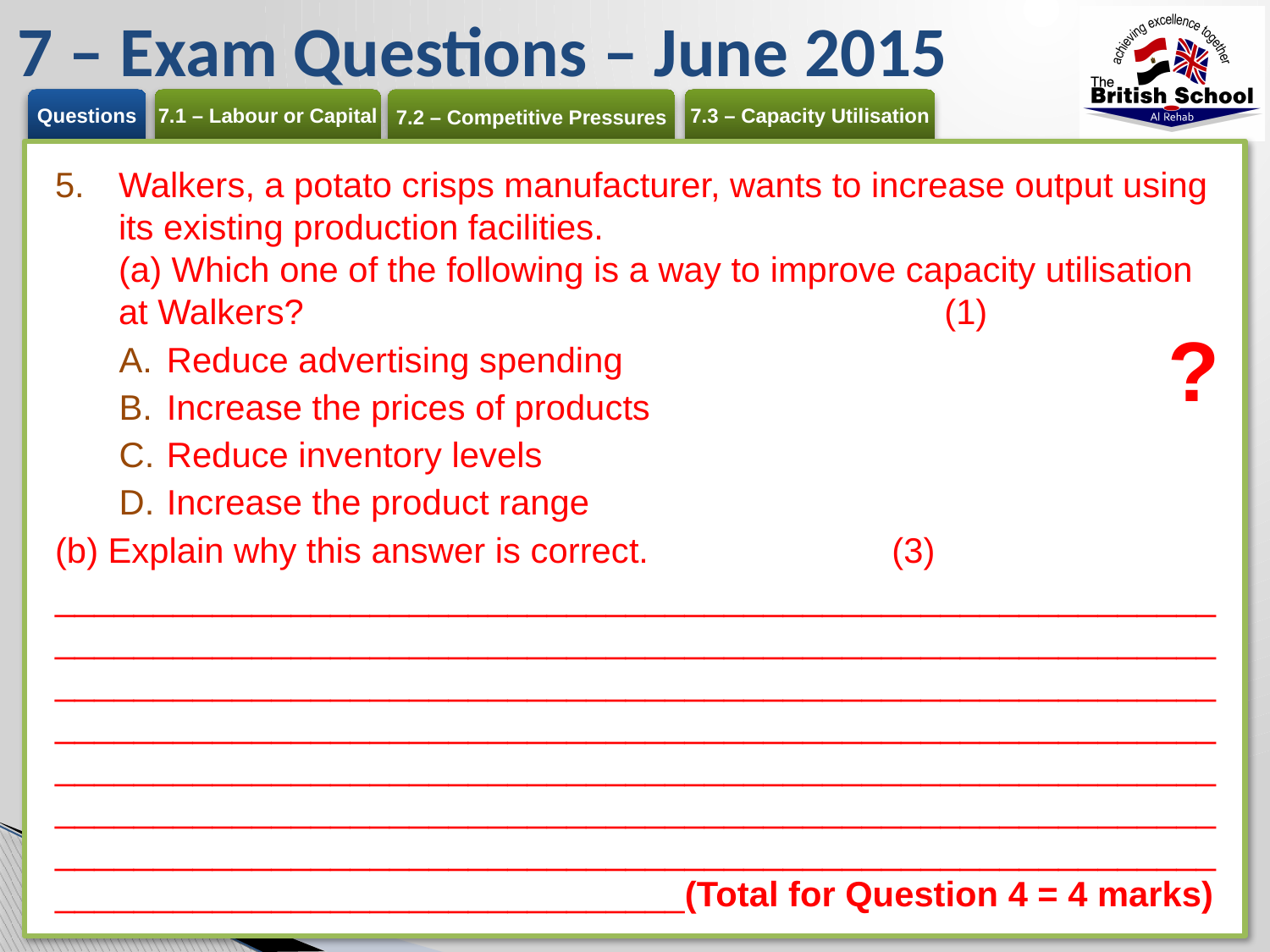

# 7 – Exam Questions – June 2015
Walkers, a potato crisps manufacturer, wants to increase output using its existing production facilities.
(a) Which one of the following is a way to improve capacity utilisation at Walkers?	(1)
Reduce advertising spending
Increase the prices of products
Reduce inventory levels
Increase the product range
(b) Explain why this answer is correct.                         (3)
_____________________________________________________________________________________________________________________________________________________________________________________________________________________________________________________________________________________________________________________________________________________________________________________________________________________________________________________________(Total for Question 4 = 4 marks)
?